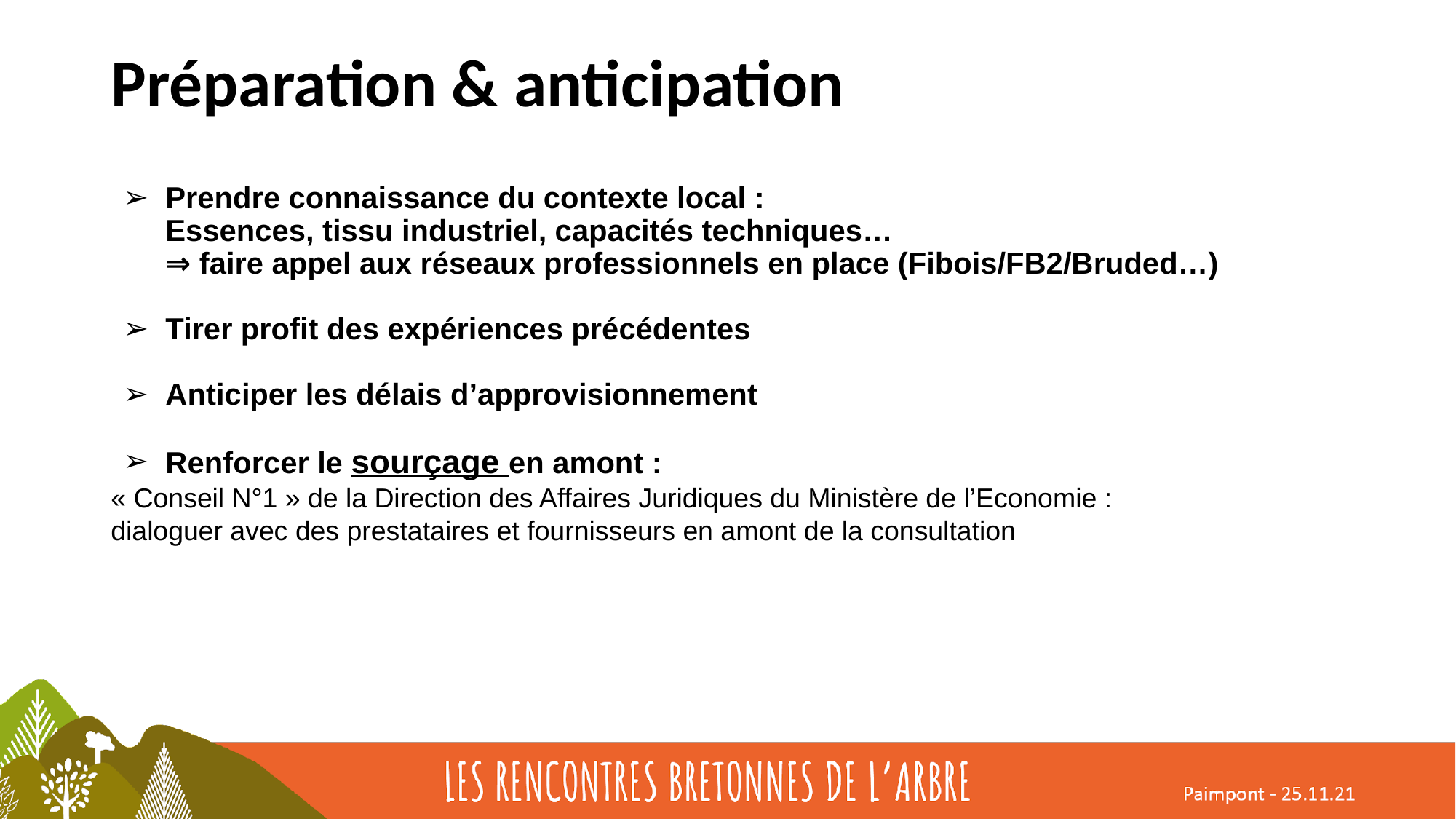

# Préparation & anticipation

Prendre connaissance du contexte local :
Essences, tissu industriel, capacités techniques…
⇒ faire appel aux réseaux professionnels en place (Fibois/FB2/Bruded…)

Tirer profit des expériences précédentes
Anticiper les délais d’approvisionnement

Renforcer le sourçage en amont :
« Conseil N°1 » de la Direction des Affaires Juridiques du Ministère de l’Economie :
dialoguer avec des prestataires et fournisseurs en amont de la consultation